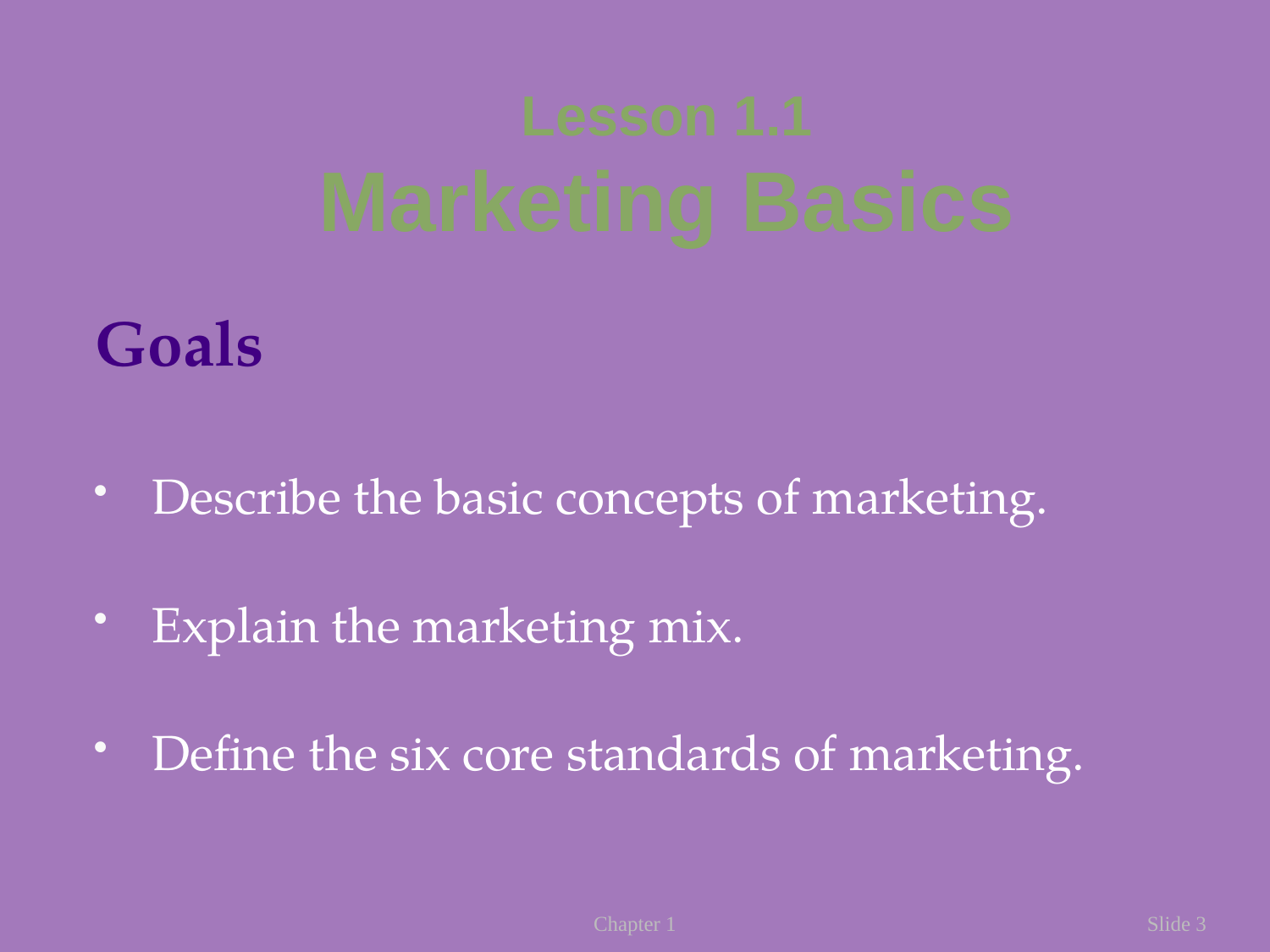

# Lesson 1.1 Marketing Basics
Goals
Describe the basic concepts of marketing.
Explain the marketing mix.
Define the six core standards of marketing.
Chapter 1
Slide 3